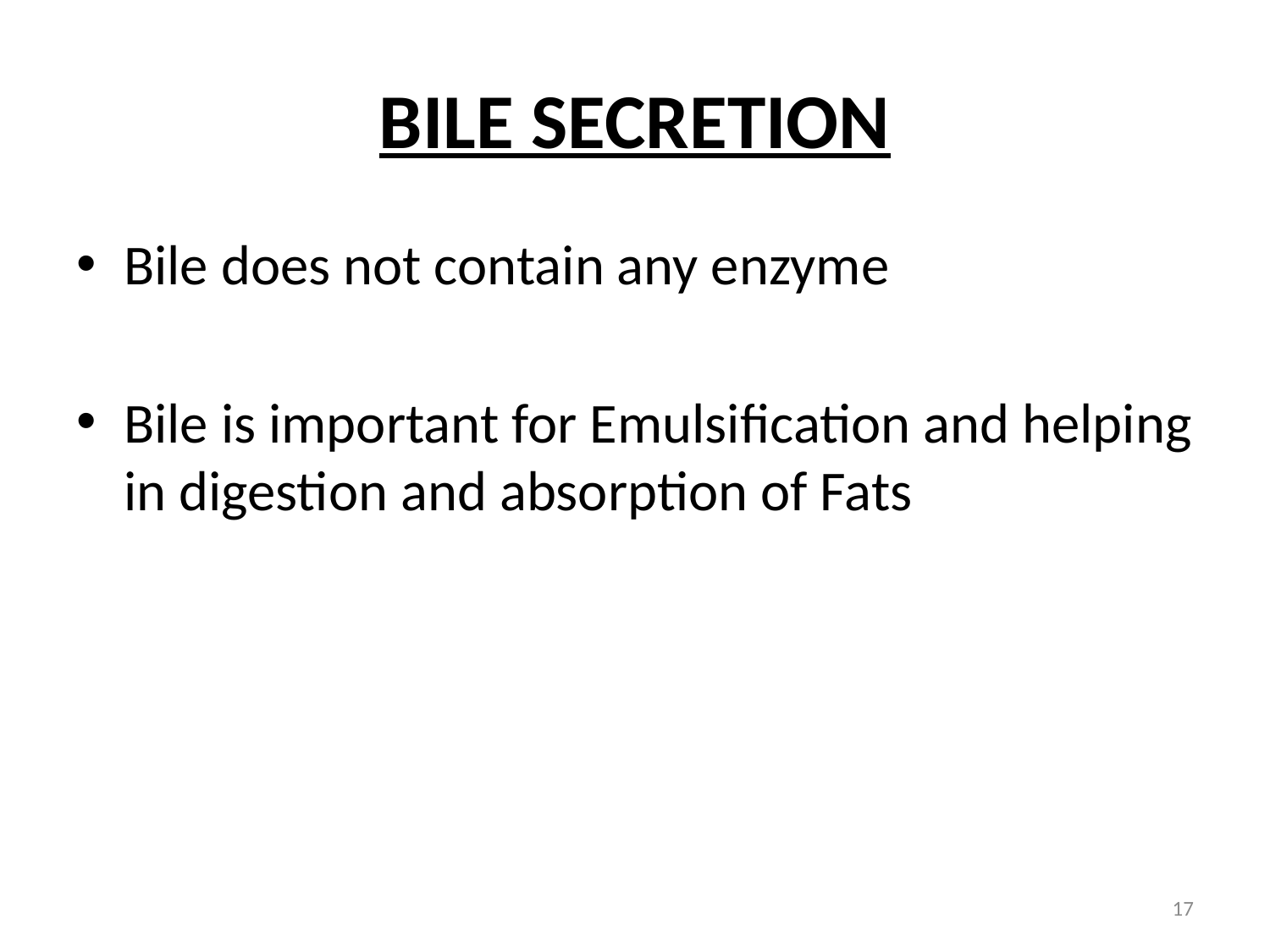

# BILE SECRETION
Bile does not contain any enzyme

Bile is important for Emulsification and helping in digestion and absorption of Fats

17